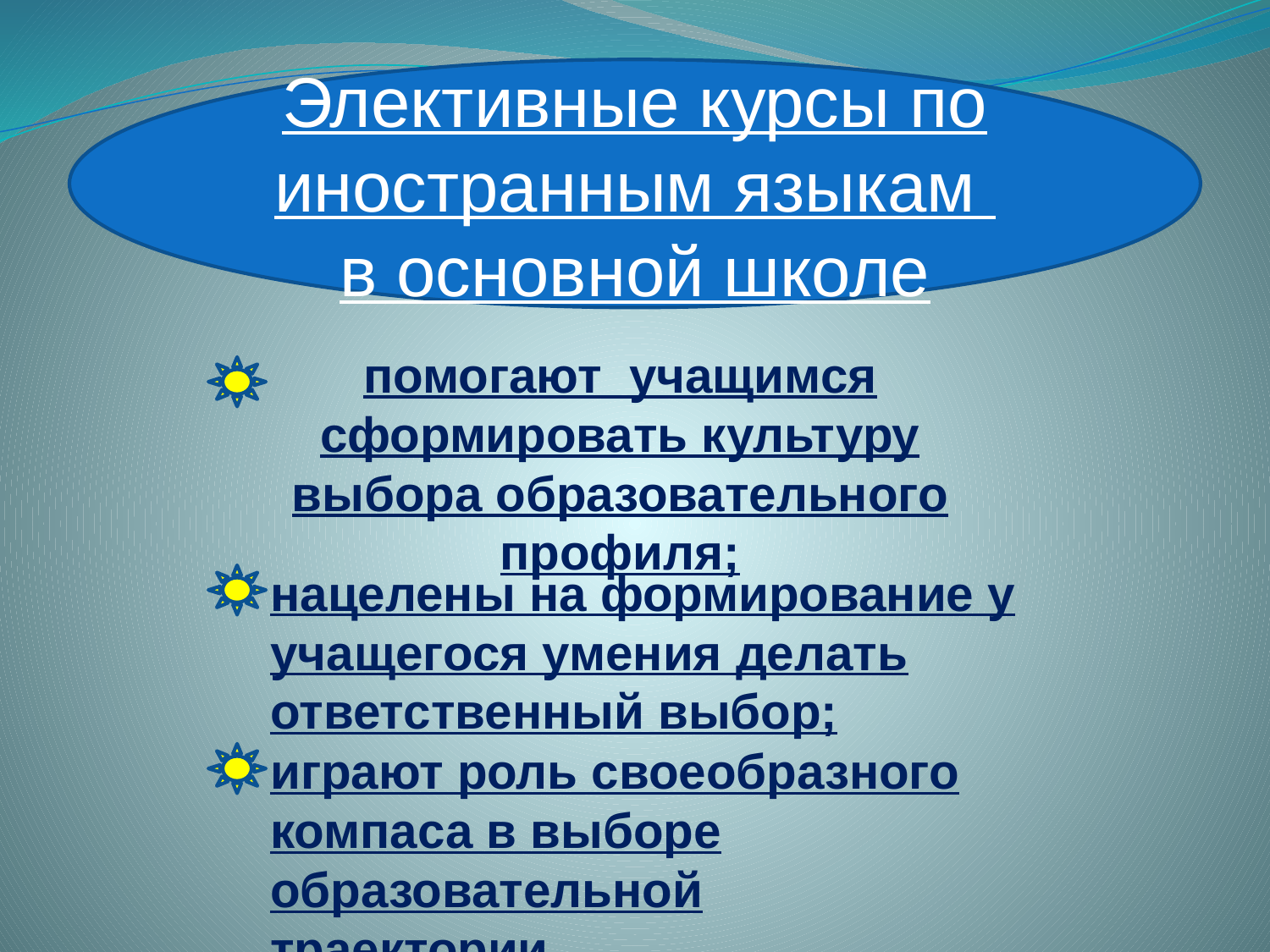

Элективные курсы по иностранным языкам
в основной школе
помогают  учащимся сформировать культуру выбора образовательного профиля;

нацелены на формирование у учащегося умения делать ответственный выбор;

играют роль своеобразного компаса в выборе образовательной траектории.